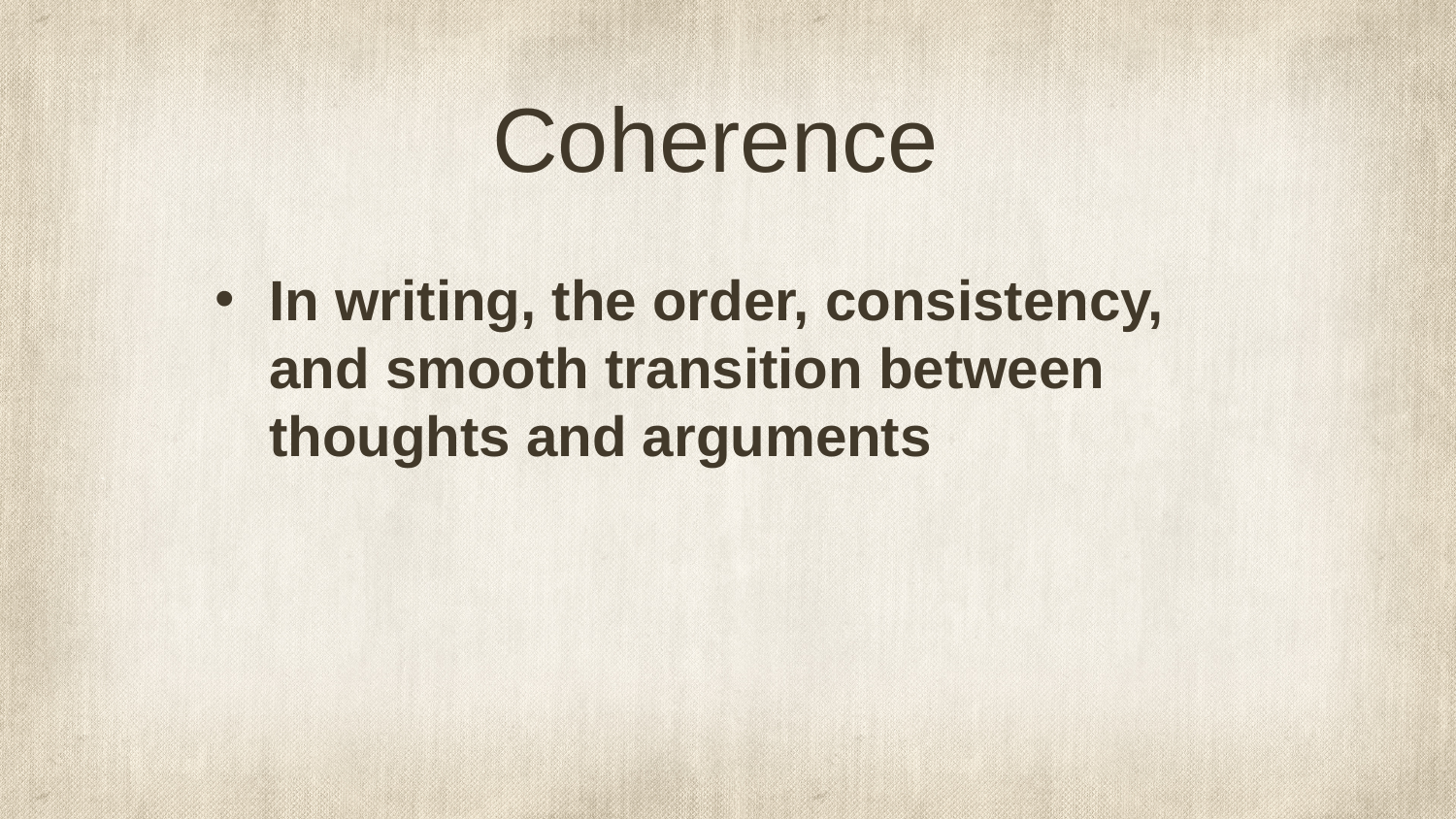

# Coherence
In writing, the order, consistency, and smooth transition between thoughts and arguments